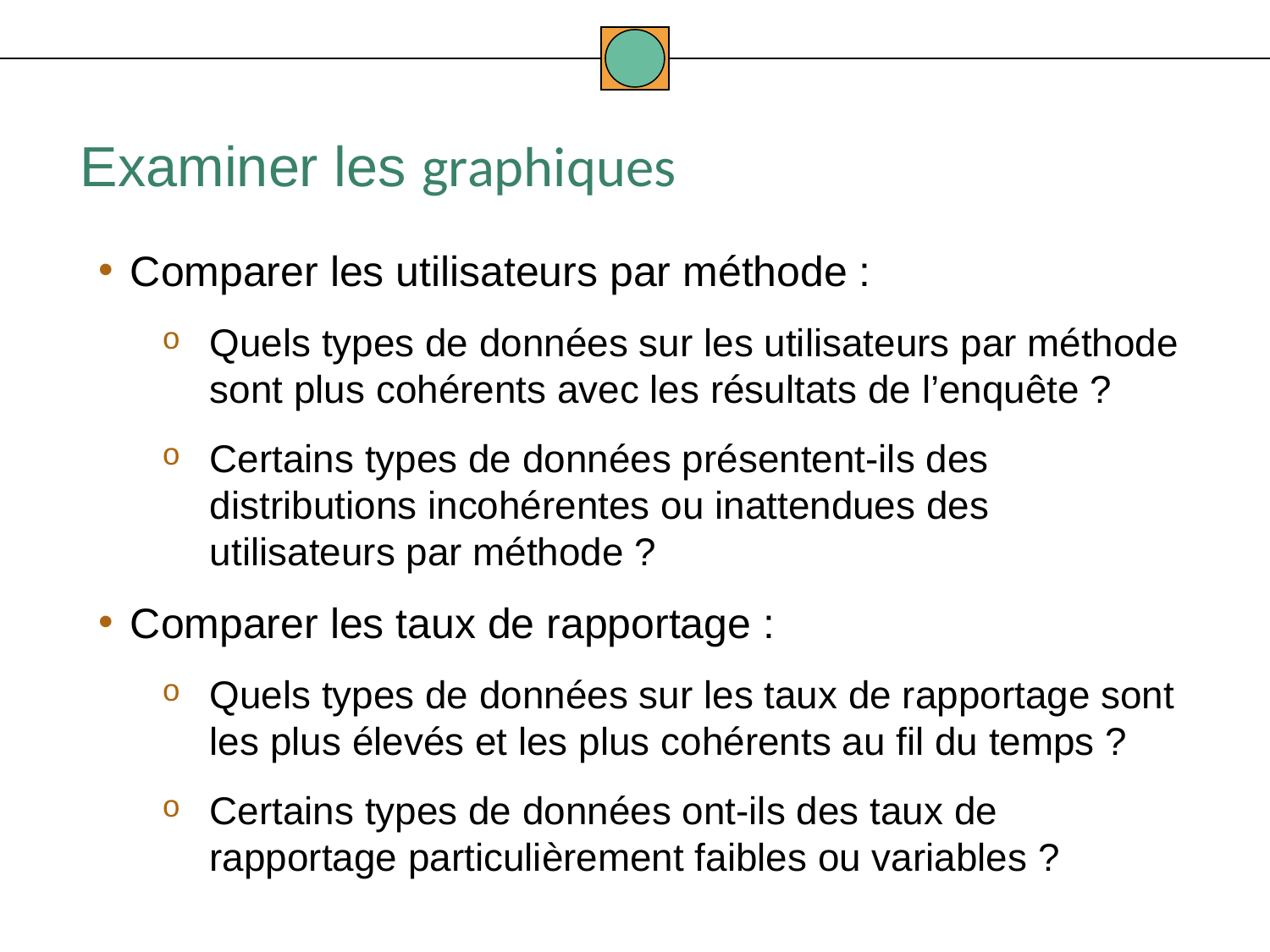

Examiner les graphiques
Comparer les utilisateurs par méthode :
Quels types de données sur les utilisateurs par méthode sont plus cohérents avec les résultats de l’enquête ?
Certains types de données présentent-ils des distributions incohérentes ou inattendues des utilisateurs par méthode ?
Comparer les taux de rapportage :
Quels types de données sur les taux de rapportage sont les plus élevés et les plus cohérents au fil du temps ?
Certains types de données ont-ils des taux de rapportage particulièrement faibles ou variables ?